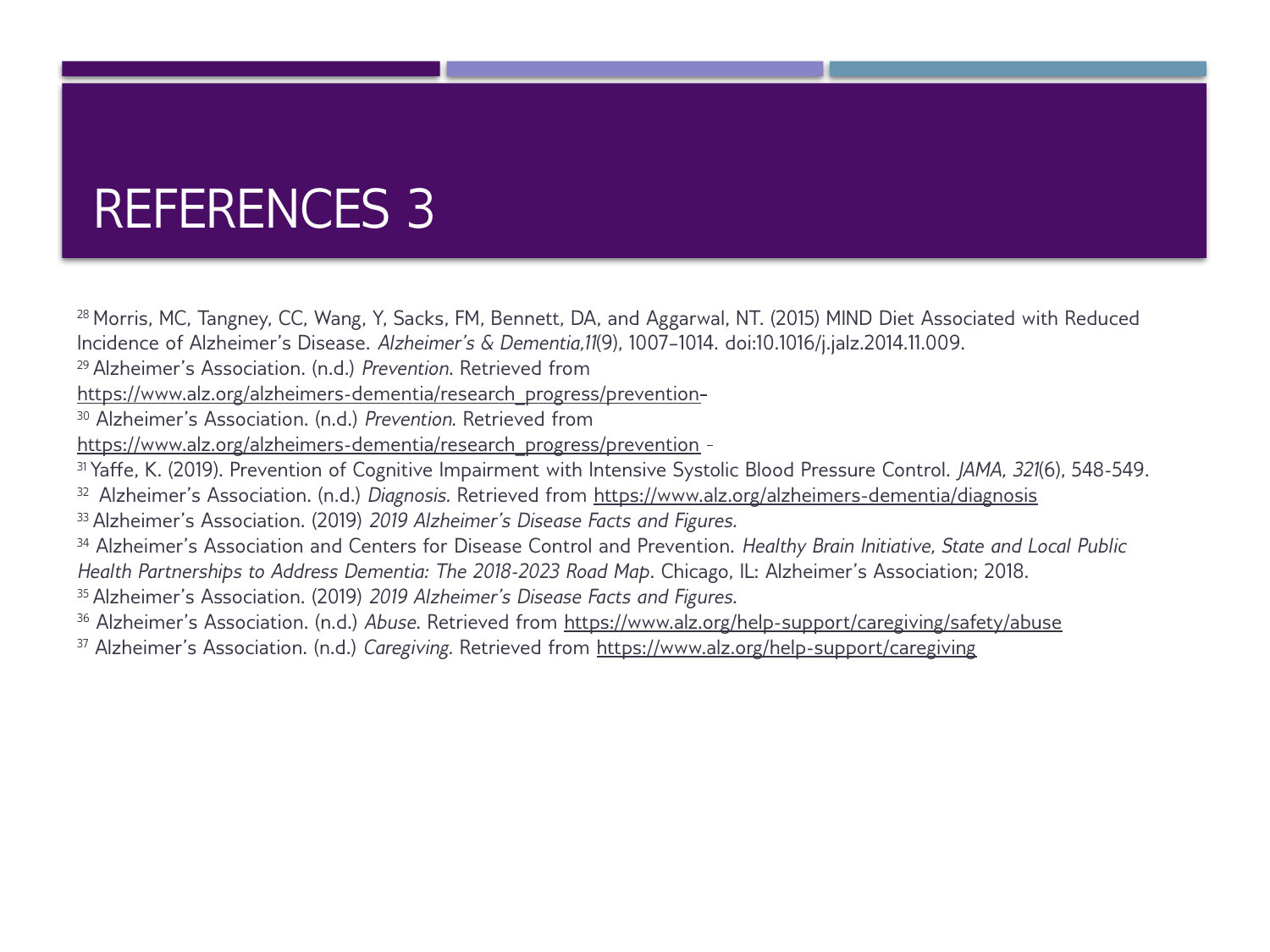

# References 3
28 Morris, MC, Tangney, CC, Wang, Y, Sacks, FM, Bennett, DA, and Aggarwal, NT. (2015) MIND Diet Associated with Reduced Incidence of Alzheimer’s Disease. Alzheimer’s & Dementia,11(9), 1007–1014. doi:10.1016/j.jalz.2014.11.009.
29 Alzheimer’s Association. (n.d.) Prevention. Retrieved from https://www.alz.org/alzheimers-dementia/research_progress/prevention
30 Alzheimer’s Association. (n.d.) Prevention. Retrieved from https://www.alz.org/alzheimers-dementia/research_progress/prevention
31 Yaffe, K. (2019). Prevention of Cognitive Impairment with Intensive Systolic Blood Pressure Control. JAMA, 321(6), 548-549.
32  Alzheimer’s Association. (n.d.) Diagnosis. Retrieved from https://www.alz.org/alzheimers-dementia/diagnosis
33 Alzheimer’s Association. (2019) 2019 Alzheimer’s Disease Facts and Figures.
34 Alzheimer’s Association and Centers for Disease Control and Prevention. Healthy Brain Initiative, State and Local Public Health Partnerships to Address Dementia: The 2018-2023 Road Map. Chicago, IL: Alzheimer’s Association; 2018.
35 Alzheimer’s Association. (2019) 2019 Alzheimer’s Disease Facts and Figures.
36 Alzheimer’s Association. (n.d.) Abuse. Retrieved from https://www.alz.org/help-support/caregiving/safety/abuse
37 Alzheimer’s Association. (n.d.) Caregiving. Retrieved from https://www.alz.org/help-support/caregiving